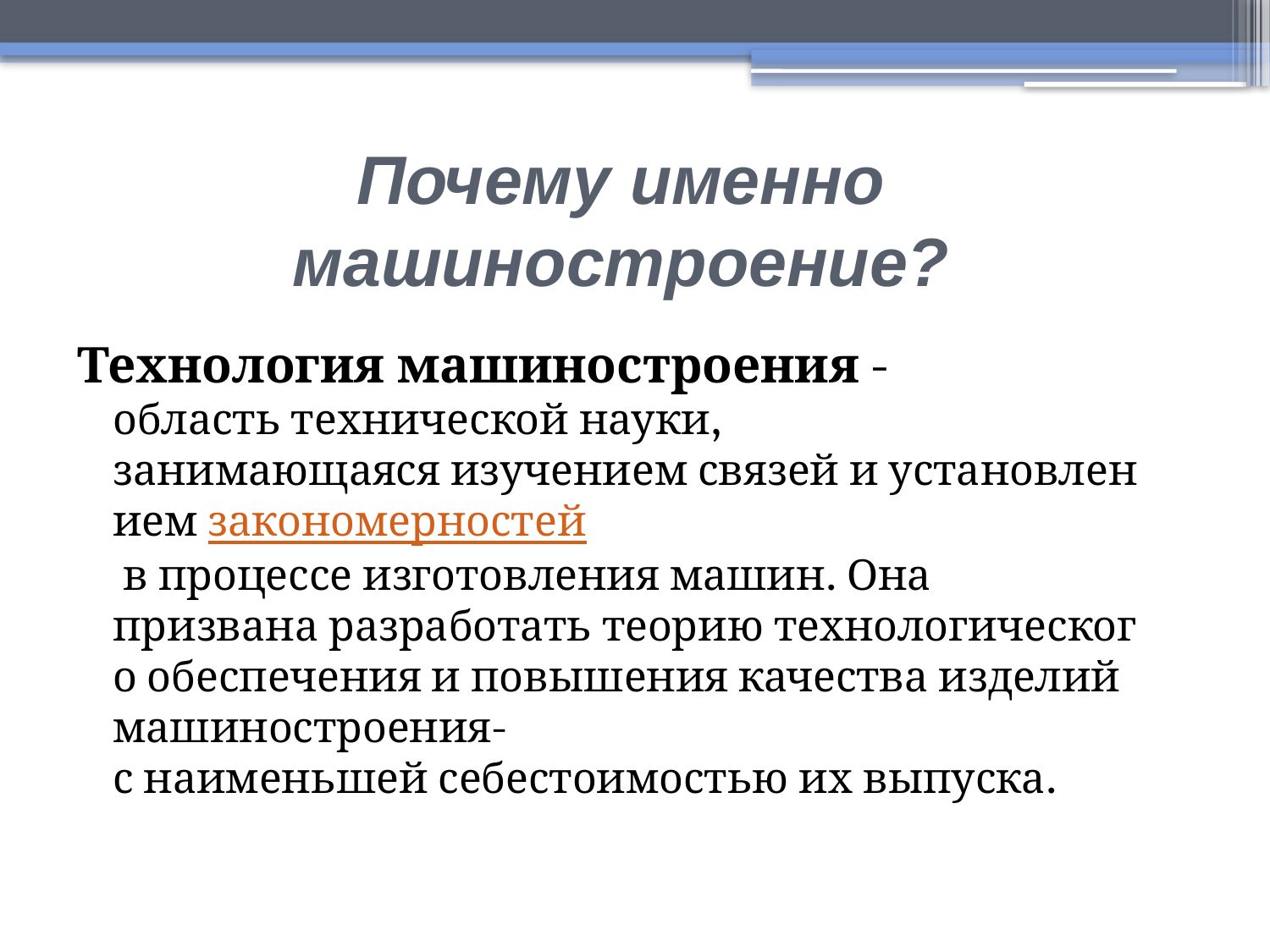

# Почему именно машиностроение?
Технология машиностроения -область технической науки, занимающаяся изучением связей и установлением закономерностей в процессе изготовления машин. Она призвана разработать теорию технологического обеспечения и повышения качества изделий машиностроения-с наименьшей себестоимостью их выпуска.